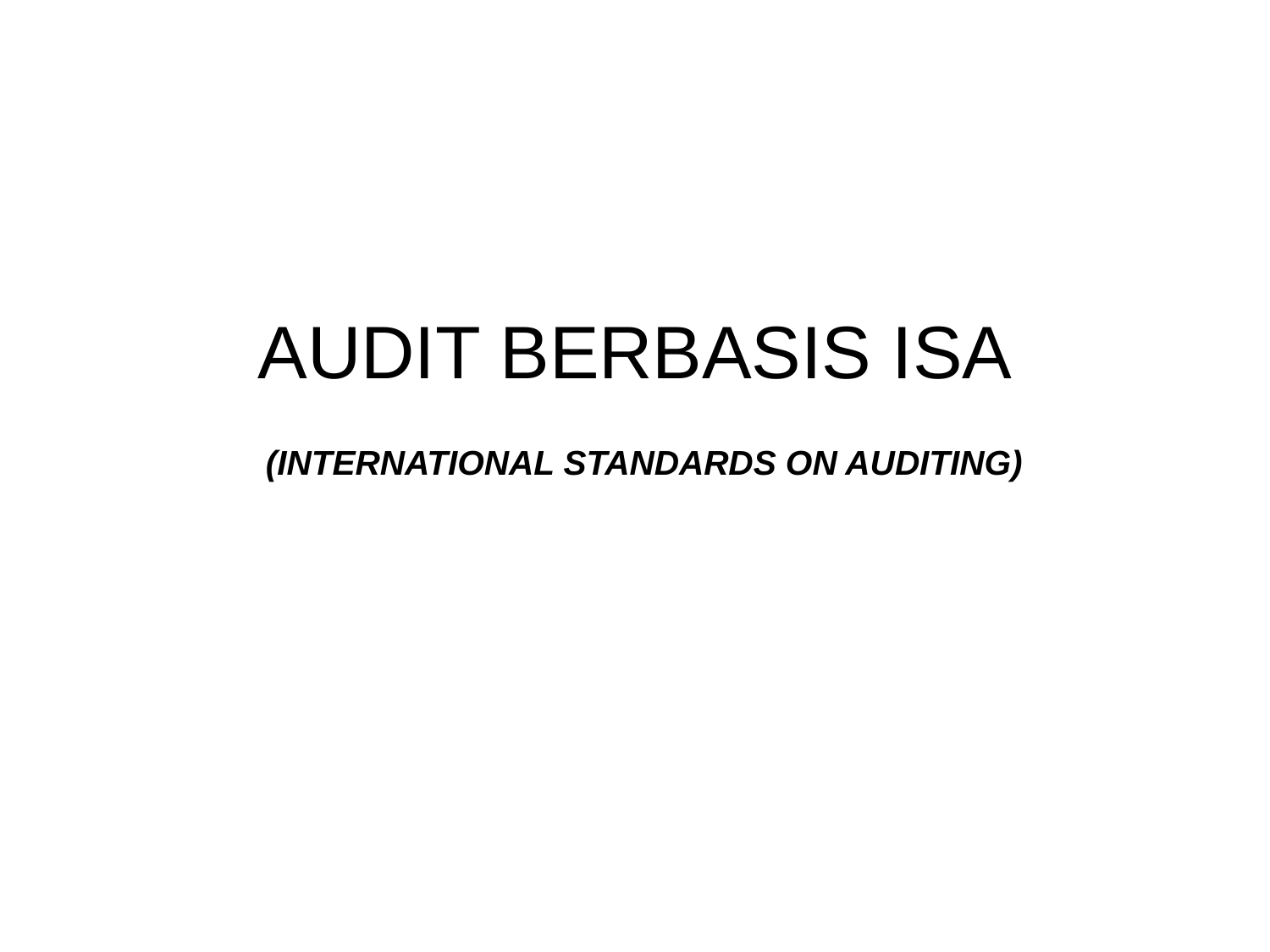

# AUDIT BERBASIS ISA (INTERNATIONAL STANDARDS ON AUDITING)